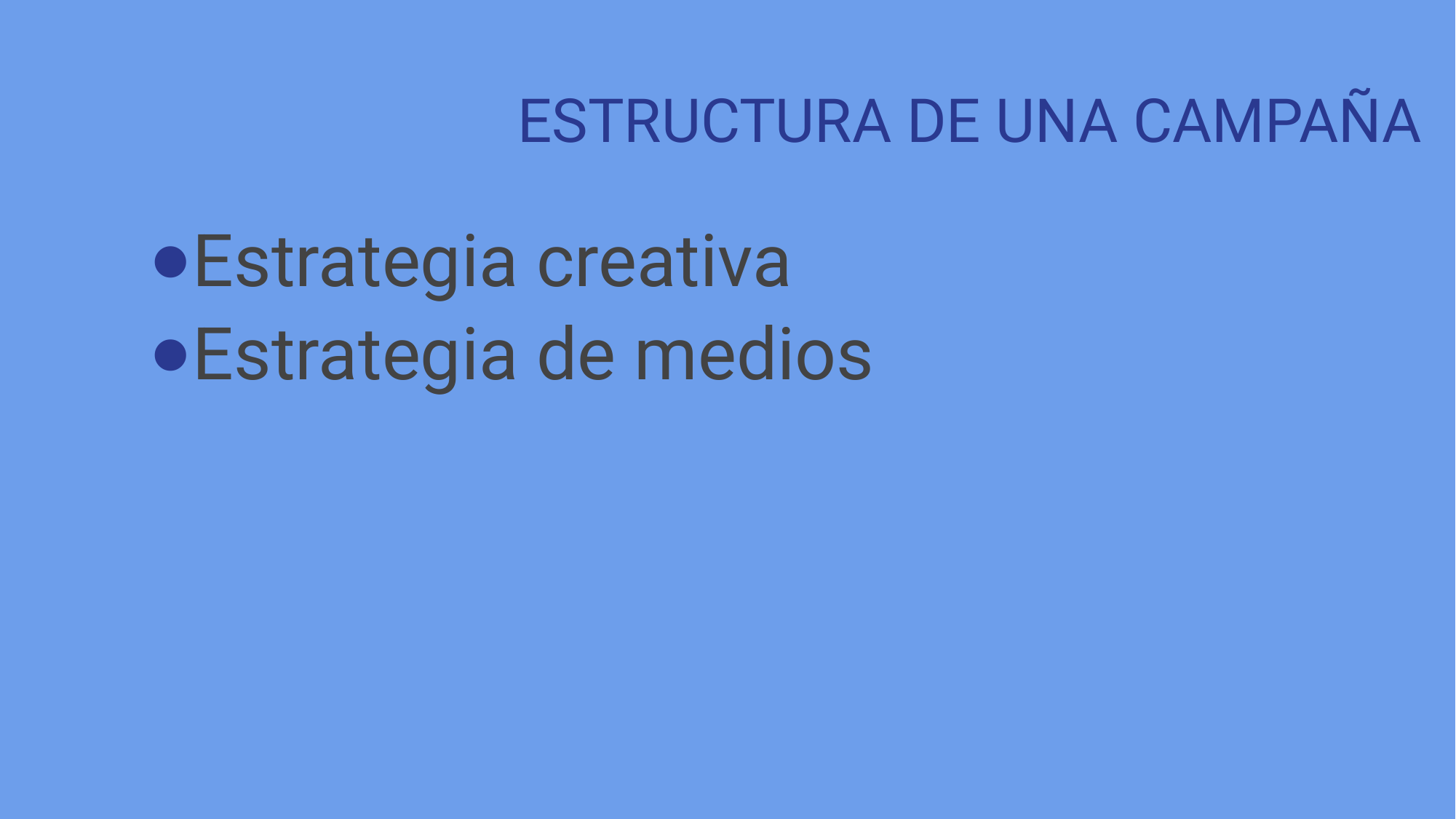

# ESTRUCTURA DE UNA CAMPAÑA
Estrategia creativa
Estrategia de medios